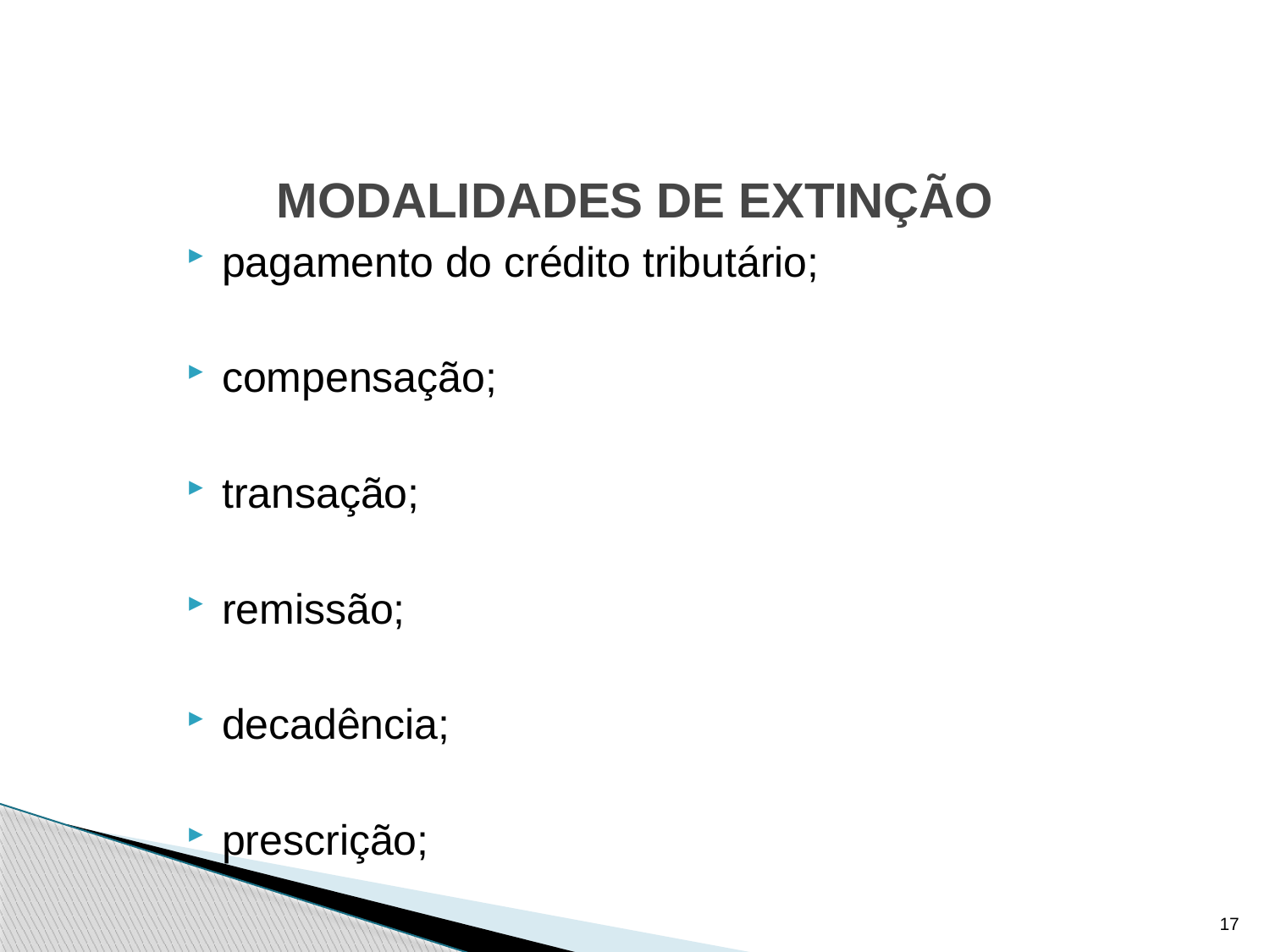

# MODALIDADES DE EXTINÇÃO
pagamento do crédito tributário;

compensação;

transação;

remissão;

decadência;

prescrição;

17